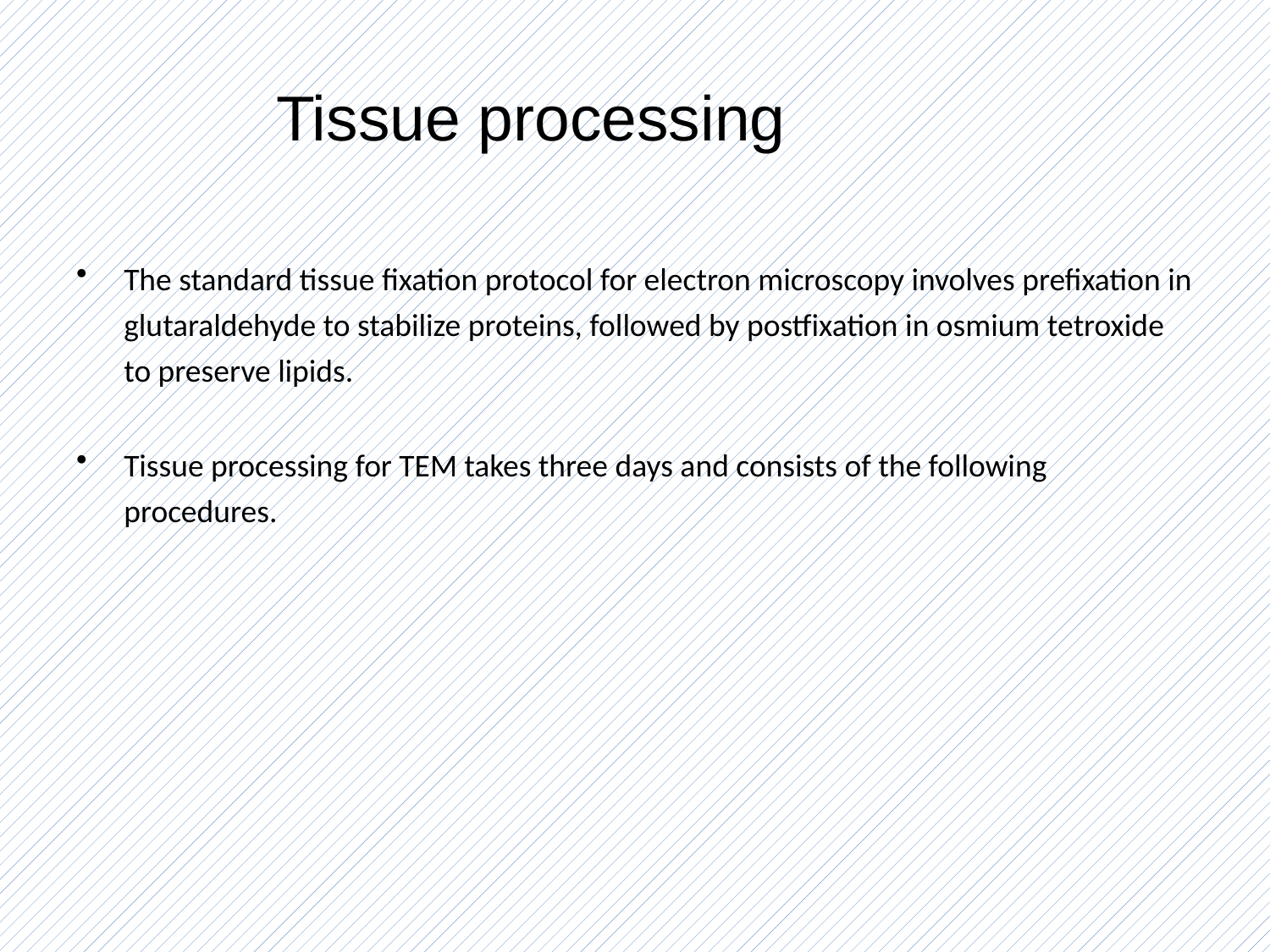

# Tissue processing
The standard tissue fixation protocol for electron microscopy involves prefixation in glutaraldehyde to stabilize proteins, followed by postfixation in osmium tetroxide to preserve lipids.

Tissue processing for TEM takes three days and consists of the following procedures.